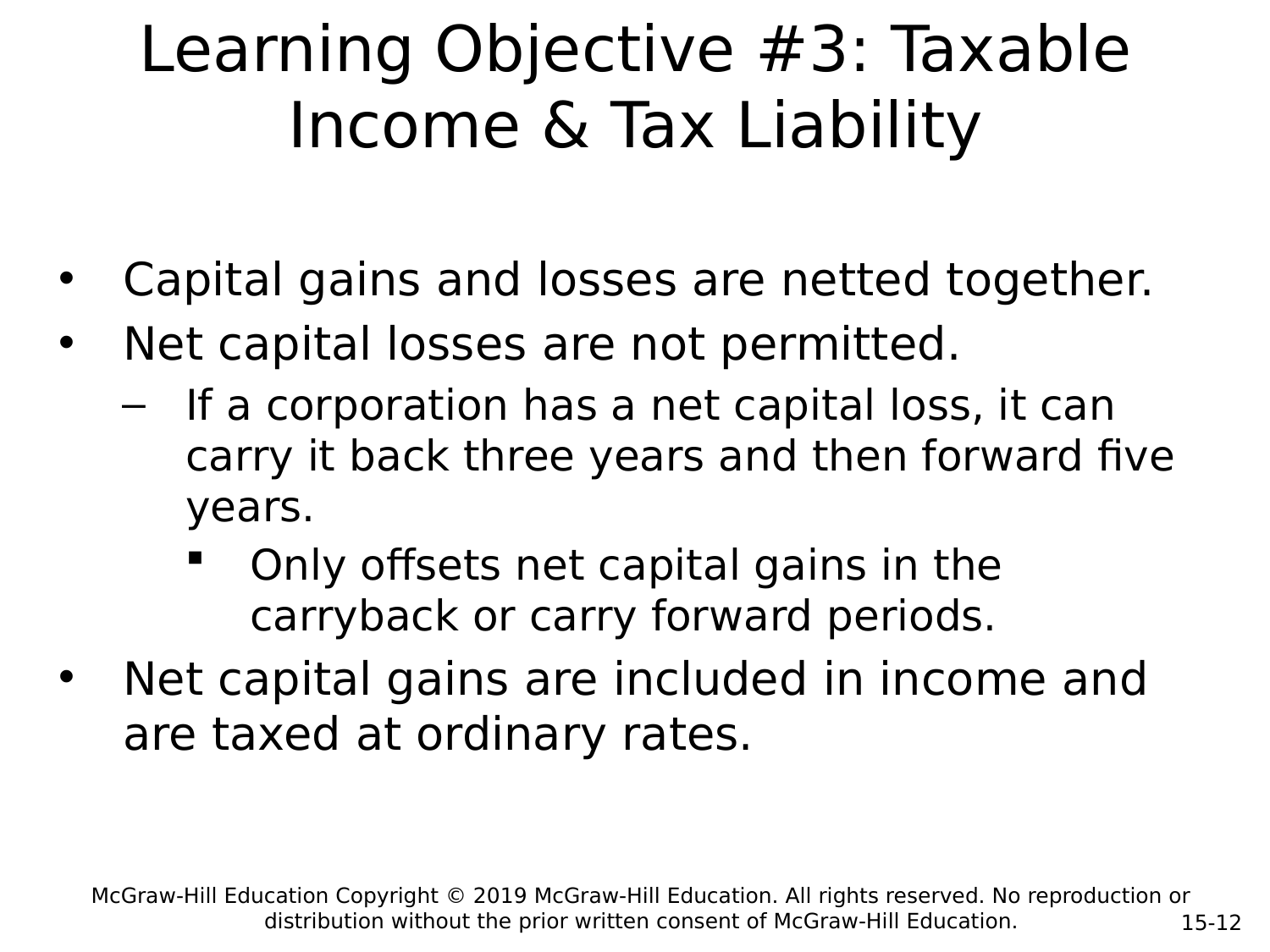

# Learning Objective #3: Taxable Income & Tax Liability
Capital gains and losses are netted together.
Net capital losses are not permitted.
If a corporation has a net capital loss, it can carry it back three years and then forward five years.
Only offsets net capital gains in the carryback or carry forward periods.
Net capital gains are included in income and are taxed at ordinary rates.
McGraw-Hill Education Copyright © 2019 McGraw-Hill Education. All rights reserved. No reproduction or distribution without the prior written consent of McGraw-Hill Education.
15-12